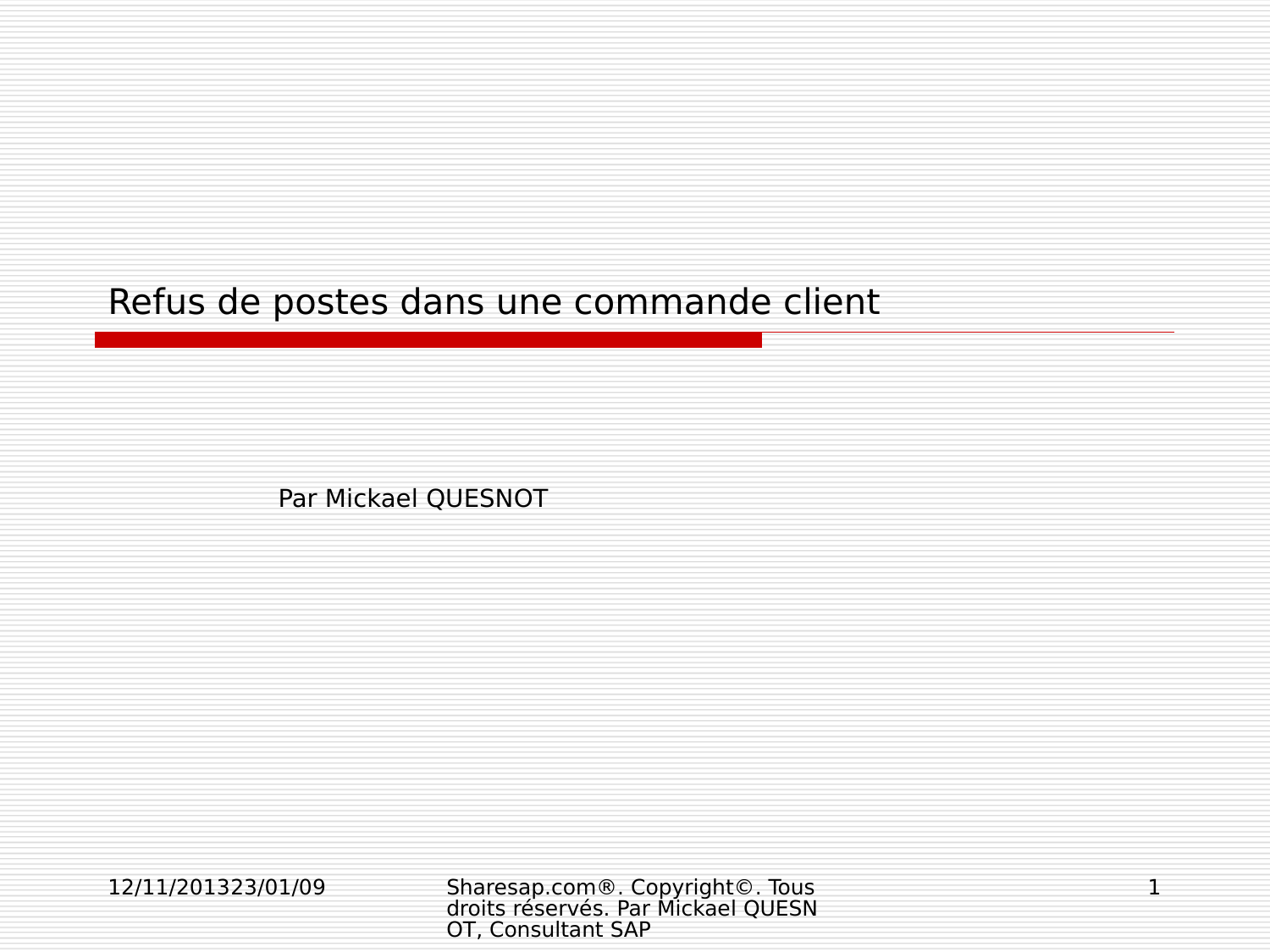

# Refus de postes dans une commande client
Par Mickael QUESNOT

12/11/201323/01/09
Sharesap.com®. Copyright©. Tous droits réservés. Par Mickael QUESNOT, Consultant SAP
1